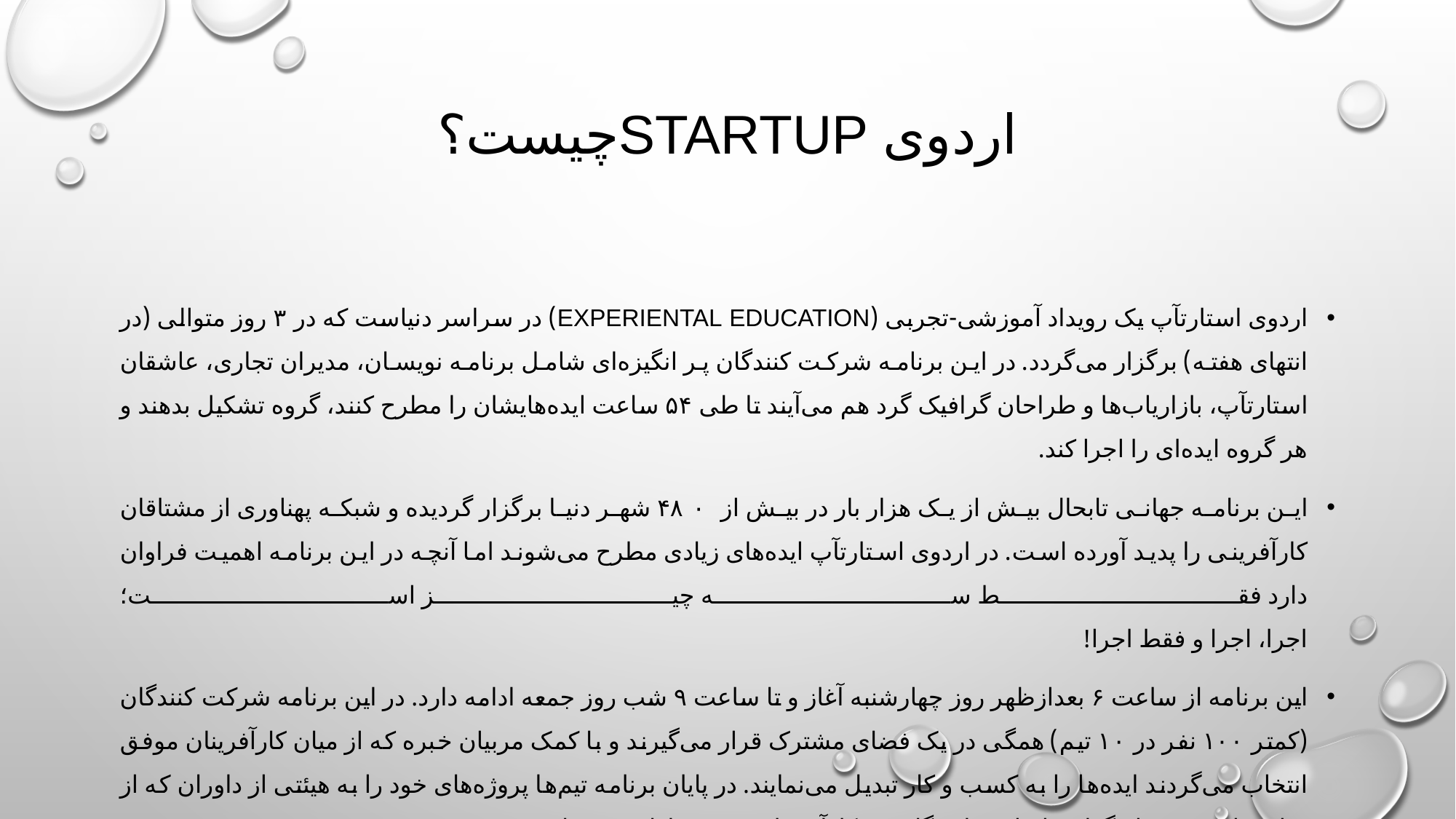

# اردوی STARTUPچیست؟
اردوی استارتآپ یک رویداد آموزشی-تجربی (Experiental Education) در سراسر دنیاست که در ۳ روز متوالی (در انتهای هفته) بر‌گزار می‌گردد. در این برنامه شرکت کنندگان پر انگیزه‌ای شامل برنامه نویسان، مدیران تجاری، عاشقان استارتآپ، بازاریاب‌ها و طراحان گرافیک گرد هم می‌آیند تا طی ۵۴ ساعت ایده‌هایشان را مطرح کنند، گروه تشکیل بدهند و هر گروه ایده‌ای را اجرا کند.
این برنامه جهانی تابحال بیش از یک هزار بار در بیش از ۴۸۰ شهر دنیا بر‌گزار گردیده و شبکه پهناوری از مشتاقان کارآفرینی را پدید آورده است. در اردوی استارتآپ ایده‌های زیادی مطرح می‌شوند اما آنچه در این برنامه اهمیت فراوان دارد فقط سه چیز است؛
اجرا، اجرا و فقط اجرا!
این برنامه از ساعت ۶ بعدازظهر روز چهارشنبه آغاز و تا ساعت ۹ شب روز جمعه ادامه دارد. در این برنامه شرکت کنندگان (کمتر ۱۰۰ نفر در ۱۰ تیم) همگی در یک فضای مشترک قرار می‌گیرند و با کمک مربیان خبره که از میان کارآفرینان موفق انتخاب می‌گردند ایده‌ها را به کسب و کار تبدیل می‌نمایند. در پایان برنامه تیم‌ها پروژه‌های خود را به هیئتی از داوران که از میان جامعه سرمایه‌گذار و اساتید دانشگاهی و کارآفرینان هستند، ارائه می‌نمایند.